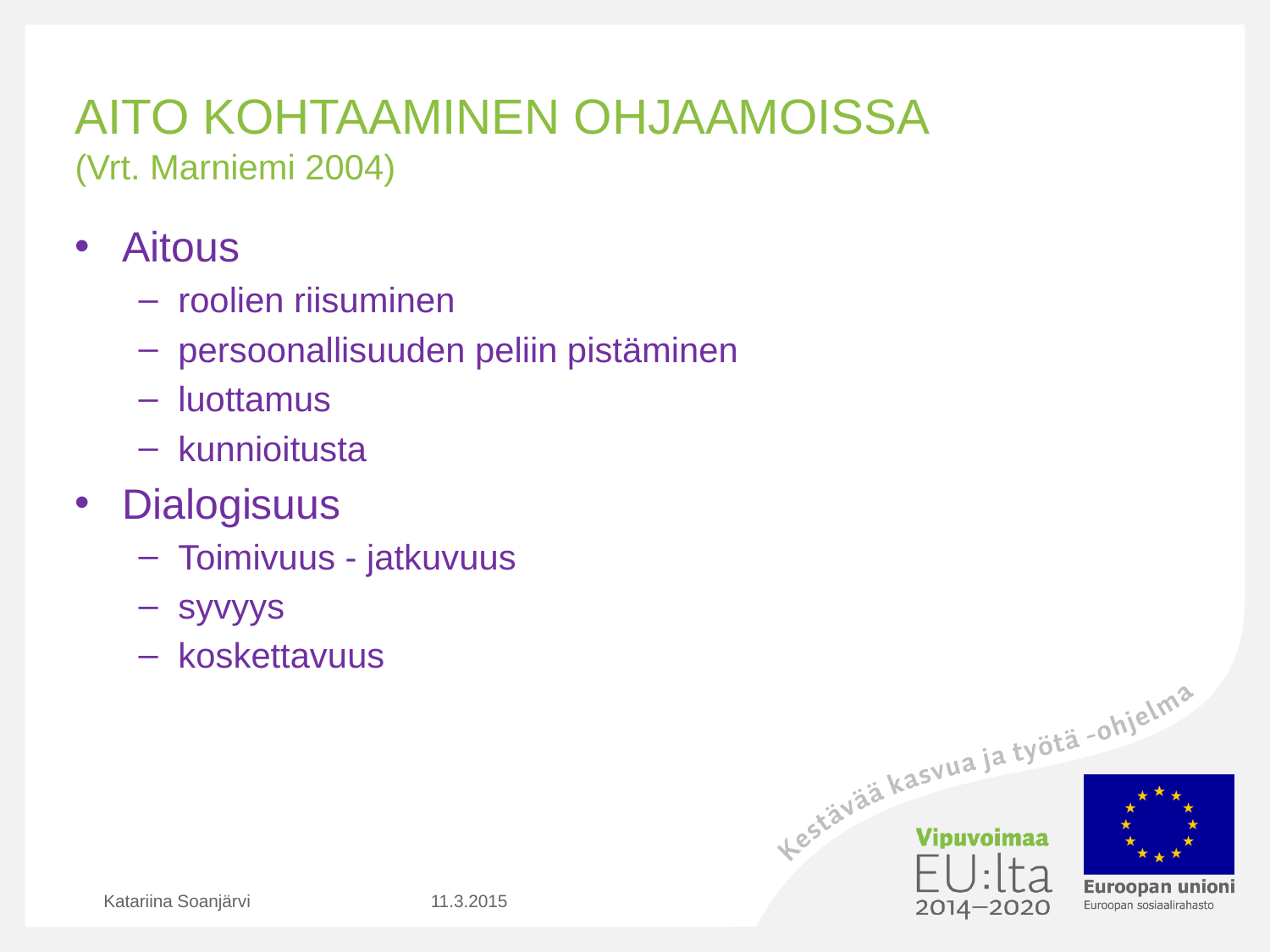

# AITO KOHTAAMINEN OHJAAMOISSA (Vrt. Marniemi 2004)
Aitous
roolien riisuminen
persoonallisuuden peliin pistäminen
luottamus
kunnioitusta
Dialogisuus
Toimivuus - jatkuvuus
syvyys
koskettavuus
Katariina Soanjärvi
11.3.2015